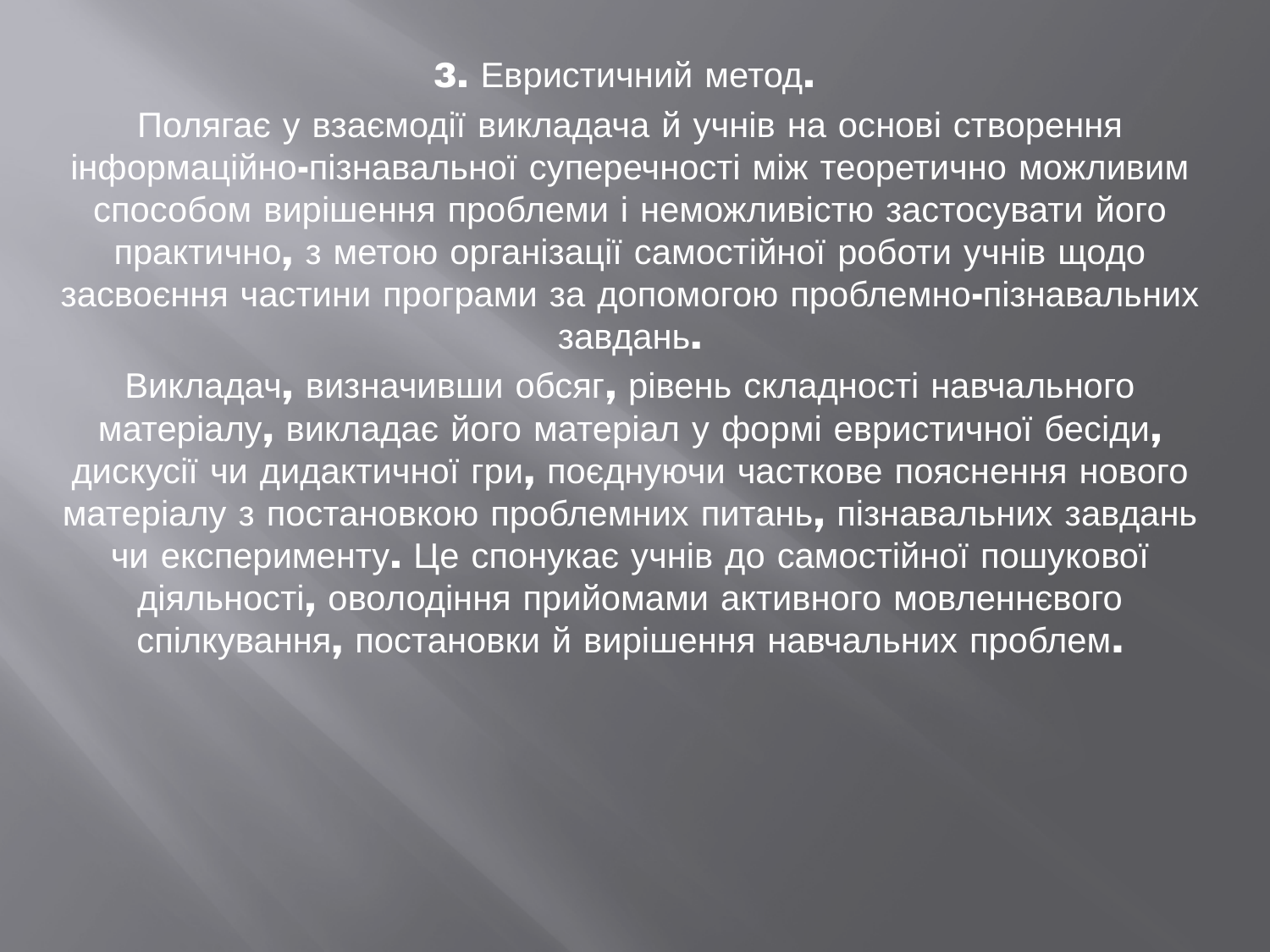

3. Евристичний метод.
Полягає у взаємодії викладача й учнів на основі створення інформаційно-пізнавальної суперечності між теоретично можливим способом вирішення проблеми і неможливістю застосувати його практично, з метою організації самостійної роботи учнів щодо засвоєння частини програми за допомогою проблемно-пізнавальних завдань.
Викладач, визначивши обсяг, рівень складності навчального матеріалу, викладає його матеріал у формі евристичної бесіди, дискусії чи дидактичної гри, поєднуючи часткове пояснення нового матеріалу з постановкою проблемних питань, пізнавальних завдань чи експерименту. Це спонукає учнів до самостійної пошукової діяльності, оволодіння прийомами активного мовленнєвого спілкування, постановки й вирішення навчальних проблем.